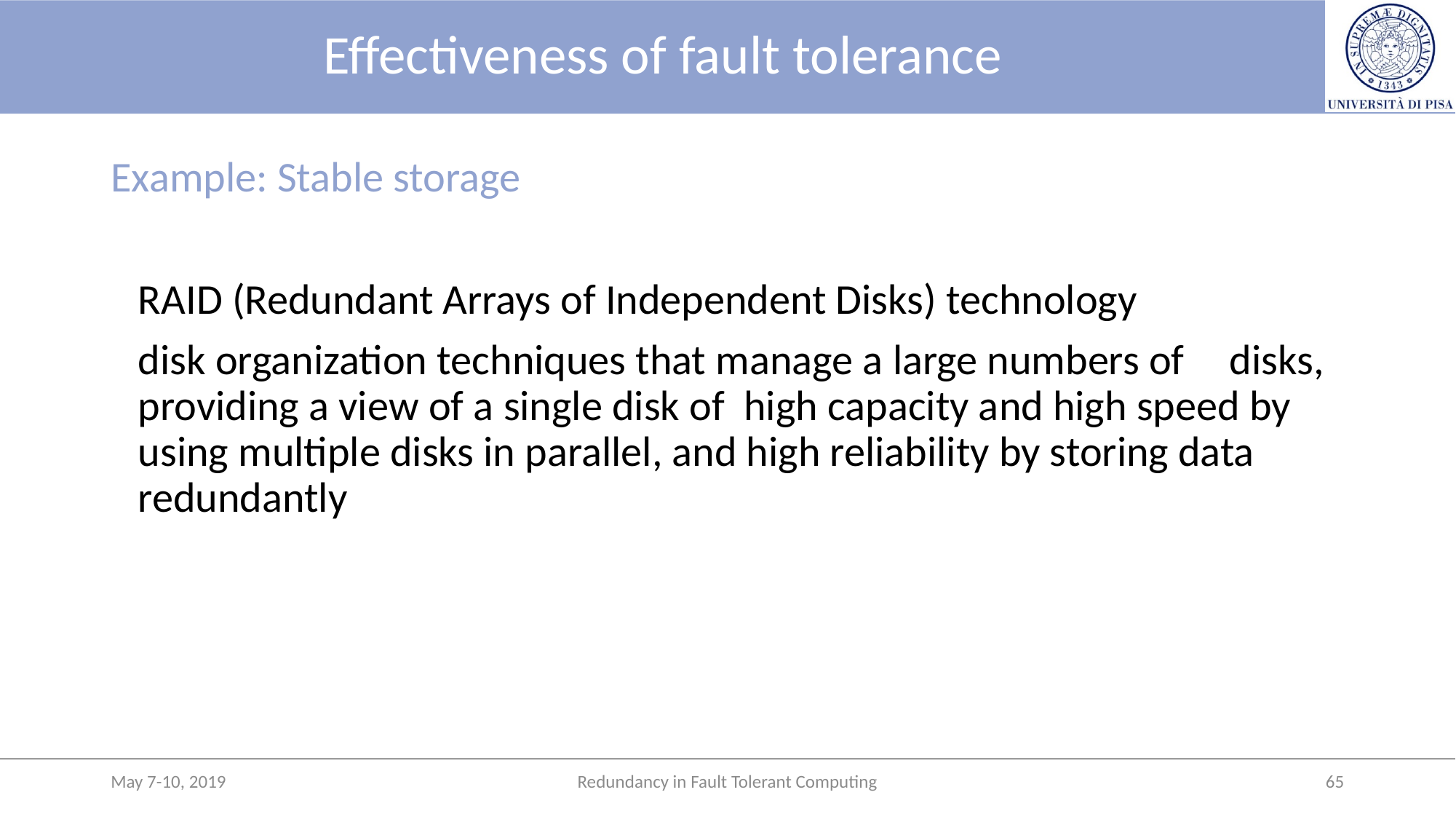

# Effectiveness of fault tolerance
Example: Stable storage

	RAID (Redundant Arrays of Independent Disks) technology
	disk organization techniques that manage a large numbers of 	disks, providing a view of a single disk of  high capacity and high speed by using multiple disks in parallel, and high reliability by storing data redundantly

May 7-10, 2019
Redundancy in Fault Tolerant Computing
65